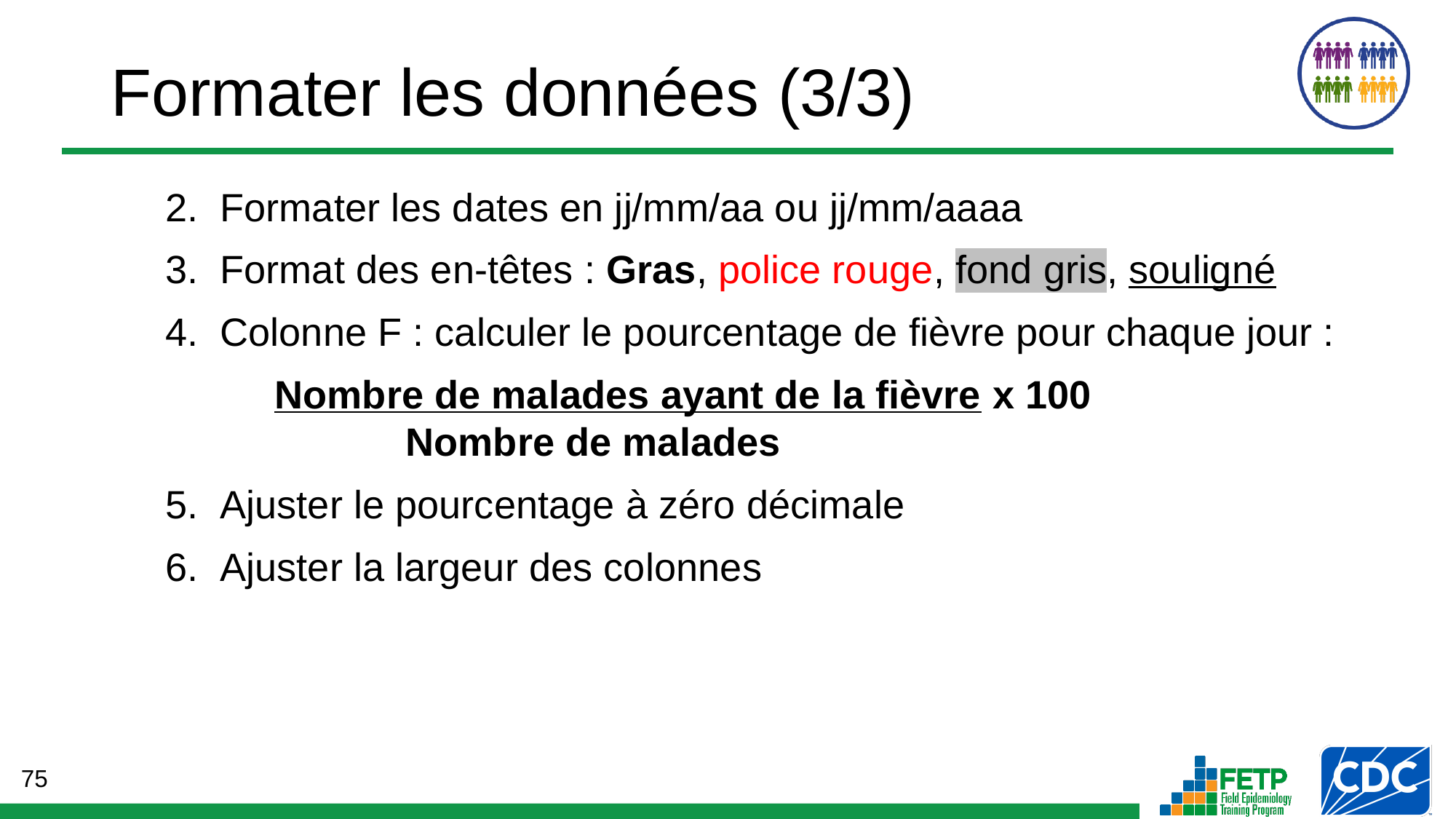

# Formater les données (3/3)
Formater les dates en jj/mm/aa ou jj/mm/aaaa
Format des en-têtes : Gras, police rouge, fond gris, souligné
Colonne F : calculer le pourcentage de fièvre pour chaque jour :
	Nombre de malades ayant de la fièvre x 100
                      Nombre de malades
Ajuster le pourcentage à zéro décimale
Ajuster la largeur des colonnes